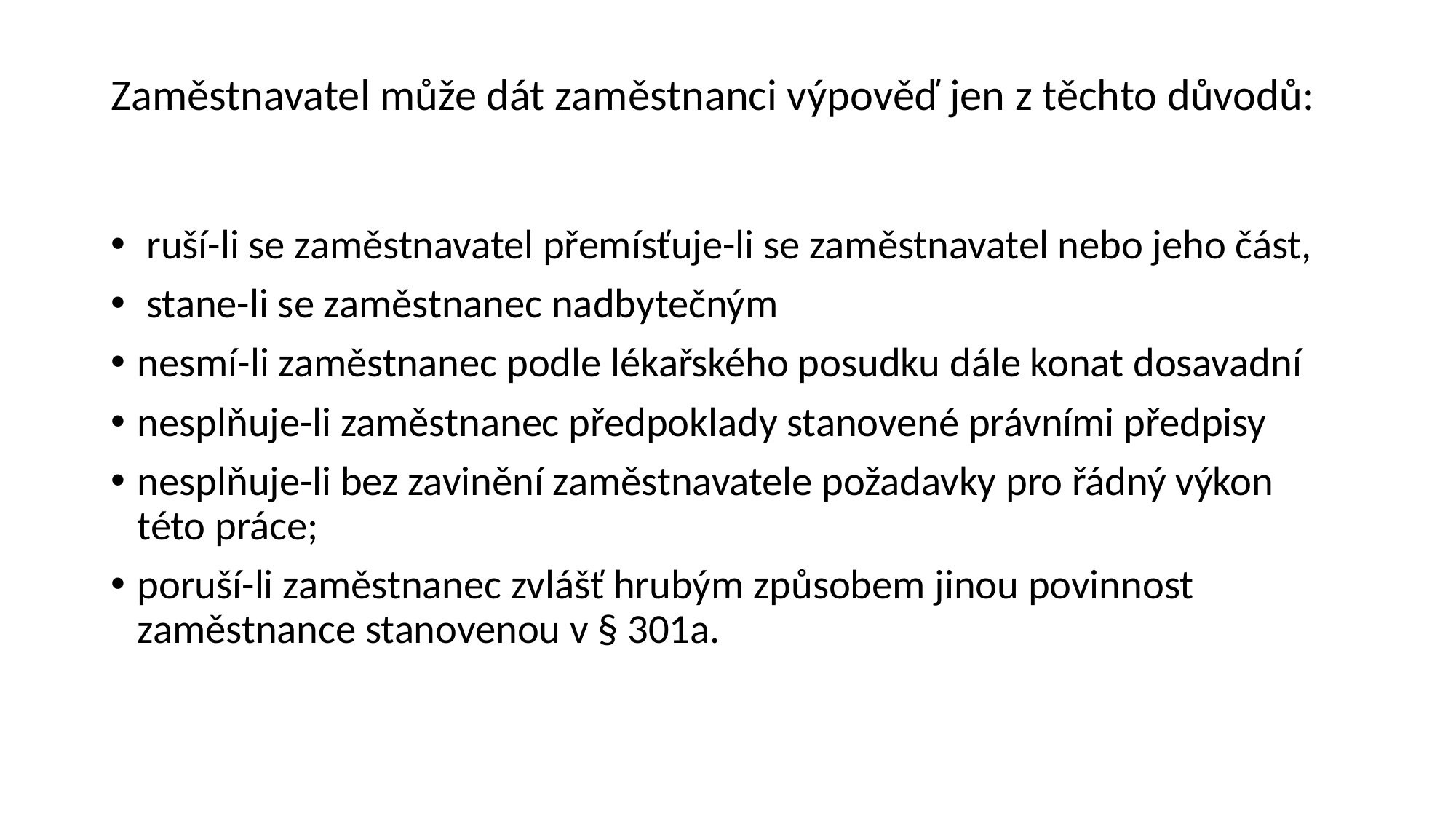

# Zaměstnavatel může dát zaměstnanci výpověď jen z těchto důvodů:
 ruší-li se zaměstnavatel přemísťuje-li se zaměstnavatel nebo jeho část,
 stane-li se zaměstnanec nadbytečným
nesmí-li zaměstnanec podle lékařského posudku dále konat dosavadní
nesplňuje-li zaměstnanec předpoklady stanovené právními předpisy
nesplňuje-li bez zavinění zaměstnavatele požadavky pro řádný výkon této práce;
poruší-li zaměstnanec zvlášť hrubým způsobem jinou povinnost zaměstnance stanovenou v § 301a.